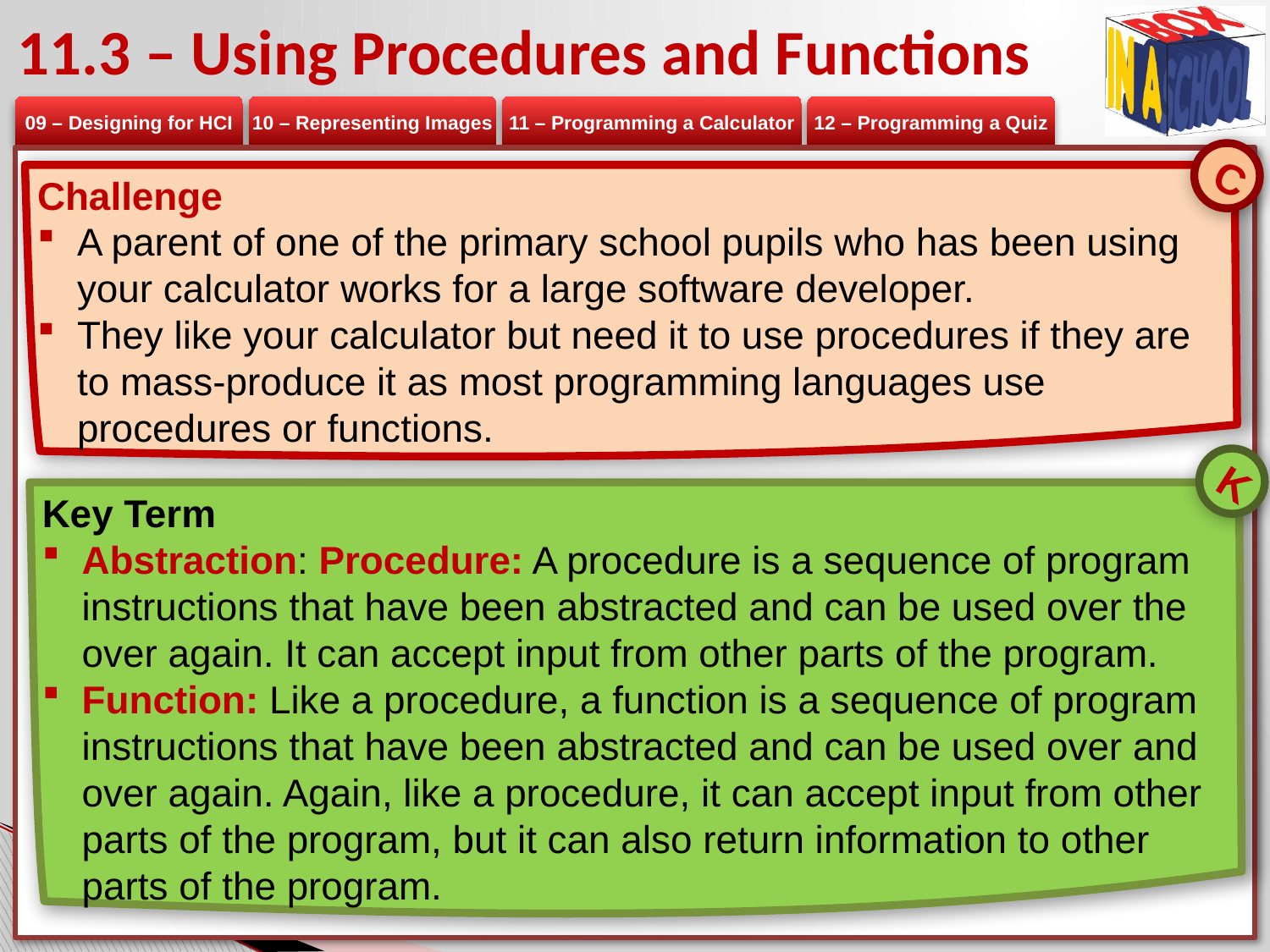

# 11.3 – Using Procedures and Functions
C
Challenge
A parent of one of the primary school pupils who has been using your calculator works for a large software developer.
They like your calculator but need it to use procedures if they are to mass-produce it as most programming languages use procedures or functions.
K
Key Term
Abstraction: Procedure: A procedure is a sequence of program instructions that have been abstracted and can be used over the over again. It can accept input from other parts of the program.
Function: Like a procedure, a function is a sequence of program instructions that have been abstracted and can be used over and over again. Again, like a procedure, it can accept input from other parts of the program, but it can also return information to other parts of the program.